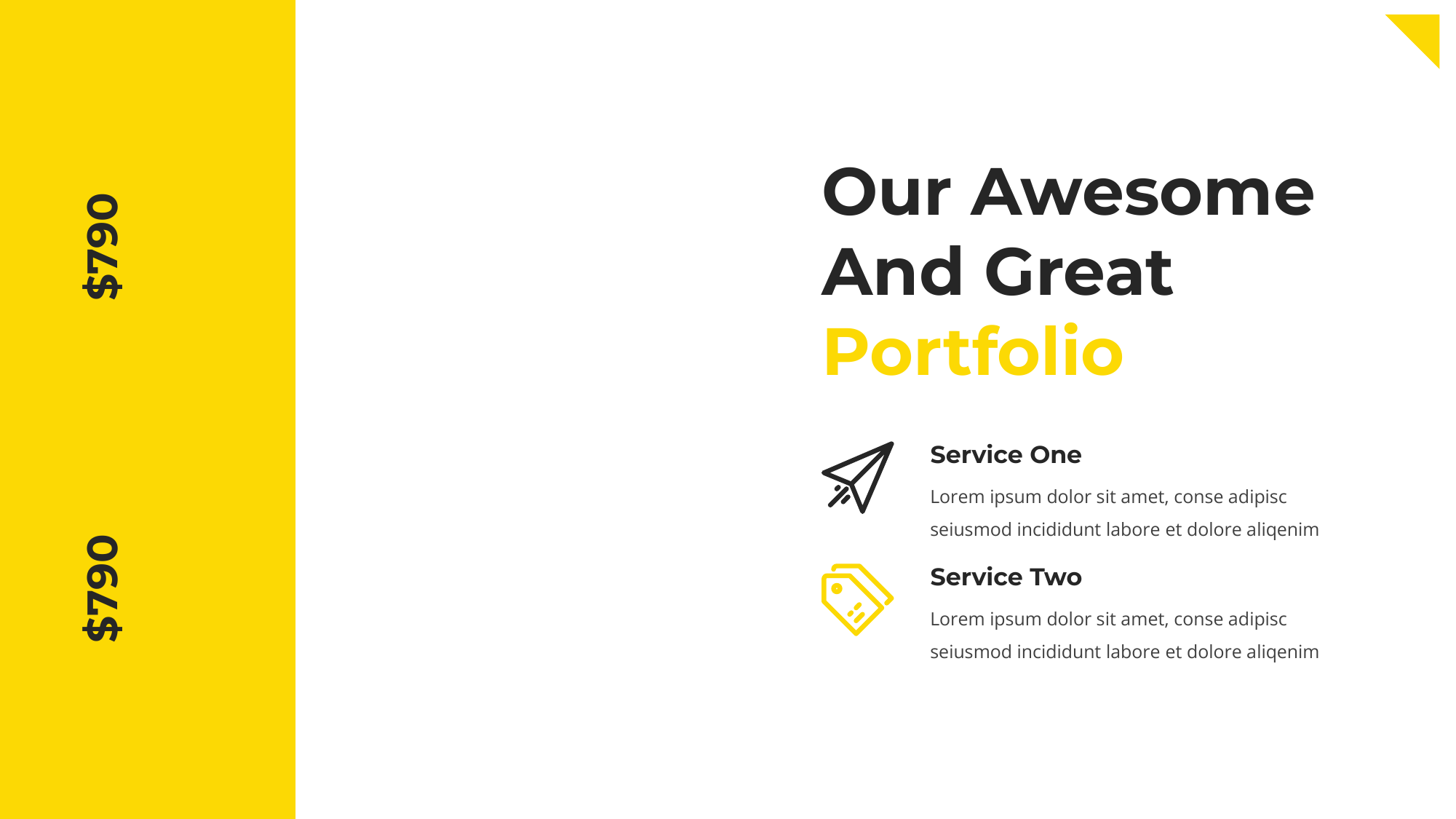

$790
$790

Our Awesome And Great Portfolio

Service One
Lorem ipsum dolor sit amet, conse adipisc seiusmod incididunt labore et dolore aliqenim

Service Two
Lorem ipsum dolor sit amet, conse adipisc seiusmod incididunt labore et dolore aliqenim